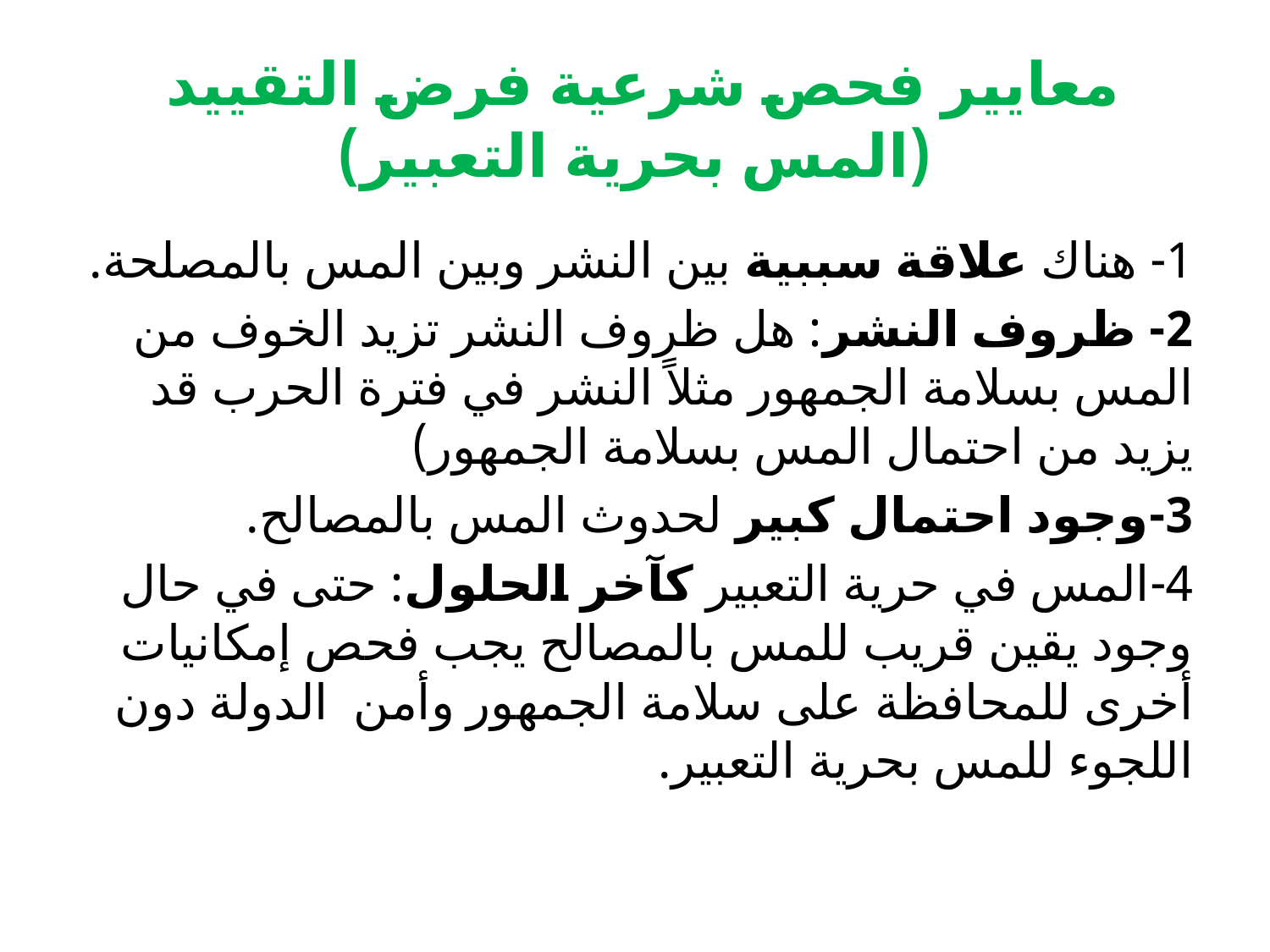

# معايير فحص شرعية فرض التقييد (المس بحرية التعبير)
1- هناك علاقة سببية بين النشر وبين المس بالمصلحة.
2- ظروف النشر: هل ظروف النشر تزيد الخوف من المس بسلامة الجمهور مثلاً النشر في فترة الحرب قد يزيد من احتمال المس بسلامة الجمهور)
3-وجود احتمال كبير لحدوث المس بالمصالح.
4-المس في حرية التعبير كآخر الحلول: حتى في حال وجود يقين قريب للمس بالمصالح يجب فحص إمكانيات أخرى للمحافظة على سلامة الجمهور وأمن  الدولة دون اللجوء للمس بحرية التعبير.